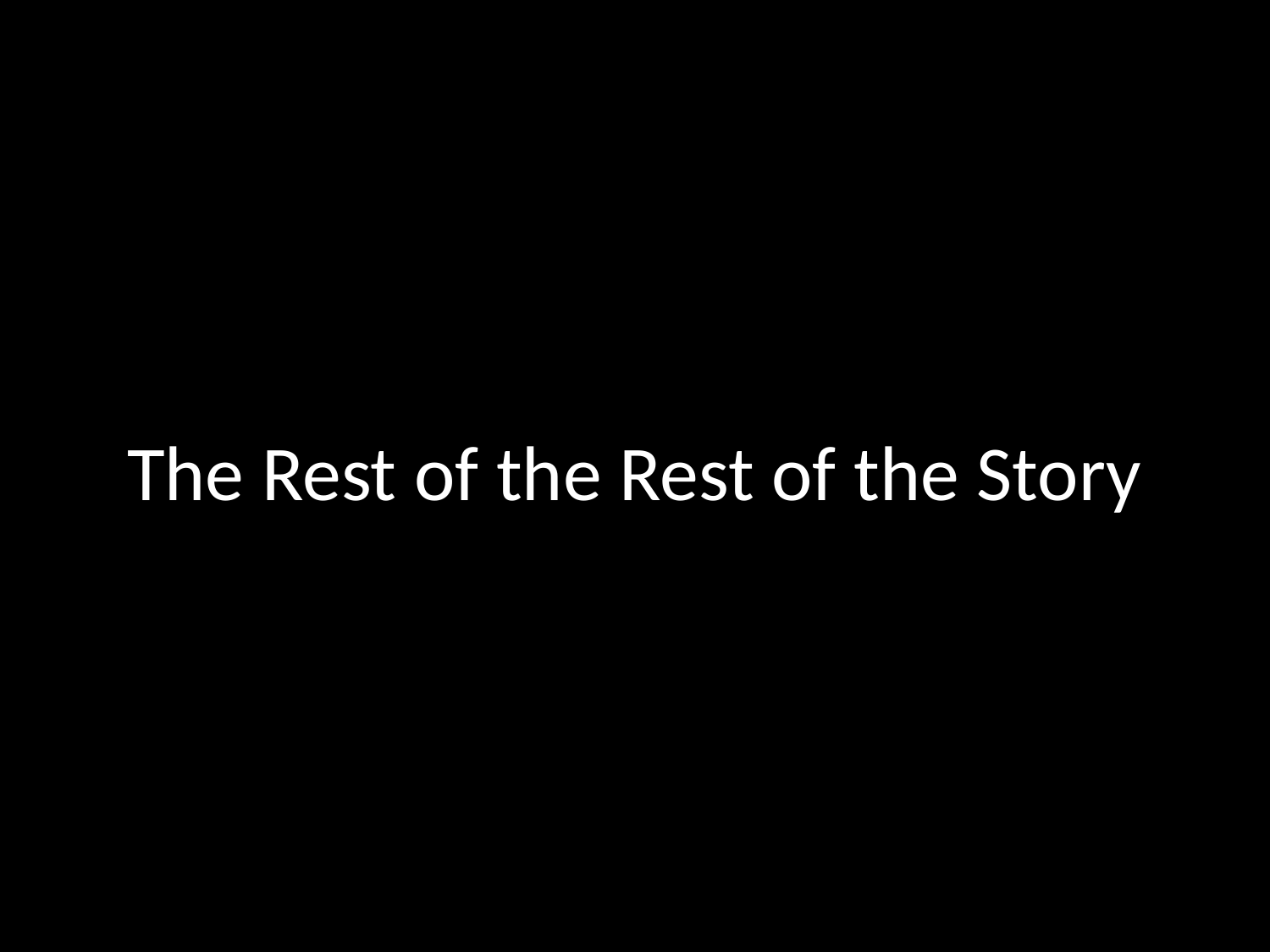

# The Rest of the Rest of the Story